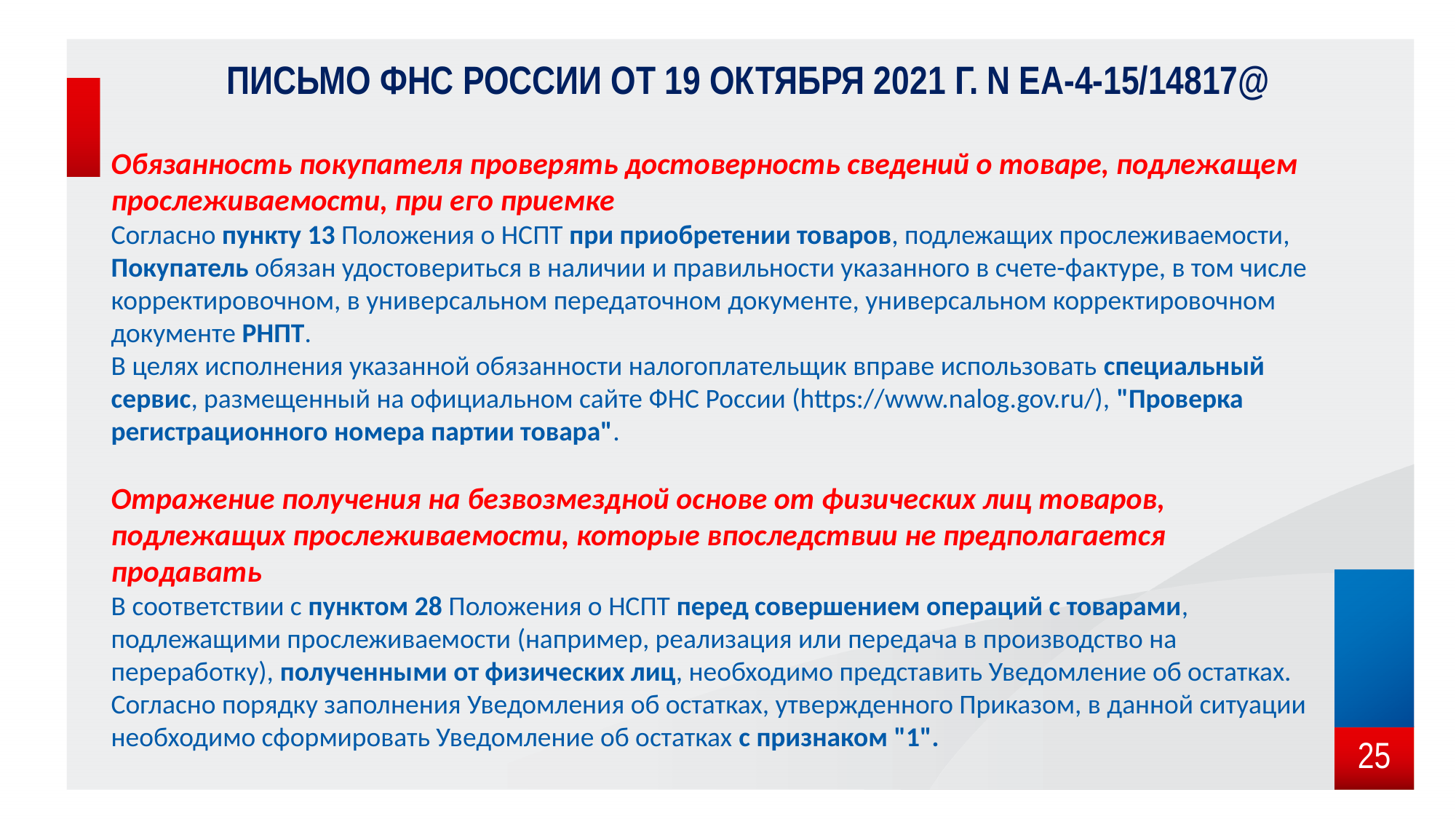

# Письмо ФНС России от 19 октября 2021 г. N ЕА-4-15/14817@
Обязанность покупателя проверять достоверность сведений о товаре, подлежащем прослеживаемости, при его приемке
Согласно пункту 13 Положения о НСПТ при приобретении товаров, подлежащих прослеживаемости, Покупатель обязан удостовериться в наличии и правильности указанного в счете-фактуре, в том числе корректировочном, в универсальном передаточном документе, универсальном корректировочном документе РНПТ.
В целях исполнения указанной обязанности налогоплательщик вправе использовать специальный сервис, размещенный на официальном сайте ФНС России (https://www.nalog.gov.ru/), "Проверка регистрационного номера партии товара".

Отражение получения на безвозмездной основе от физических лиц товаров, подлежащих прослеживаемости, которые впоследствии не предполагается продавать
В соответствии с пунктом 28 Положения о НСПТ перед совершением операций с товарами, подлежащими прослеживаемости (например, реализация или передача в производство на переработку), полученными от физических лиц, необходимо представить Уведомление об остатках. Согласно порядку заполнения Уведомления об остатках, утвержденного Приказом, в данной ситуации необходимо сформировать Уведомление об остатках с признаком "1".
25